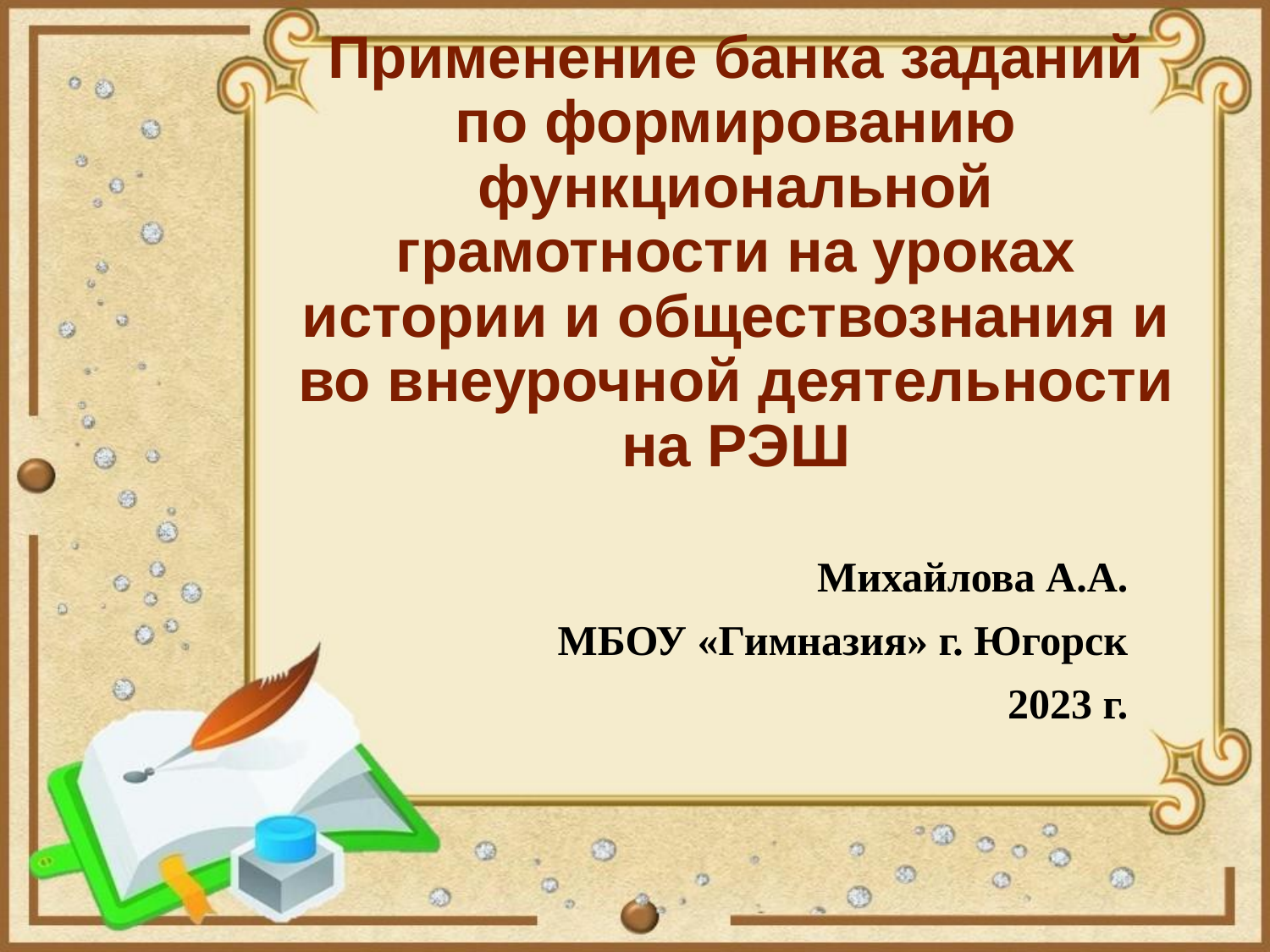

# Применение банка заданий по формированию функциональной грамотности на уроках истории и обществознания и во внеурочной деятельности на РЭШ
Михайлова А.А.
МБОУ «Гимназия» г. Югорск
2023 г.